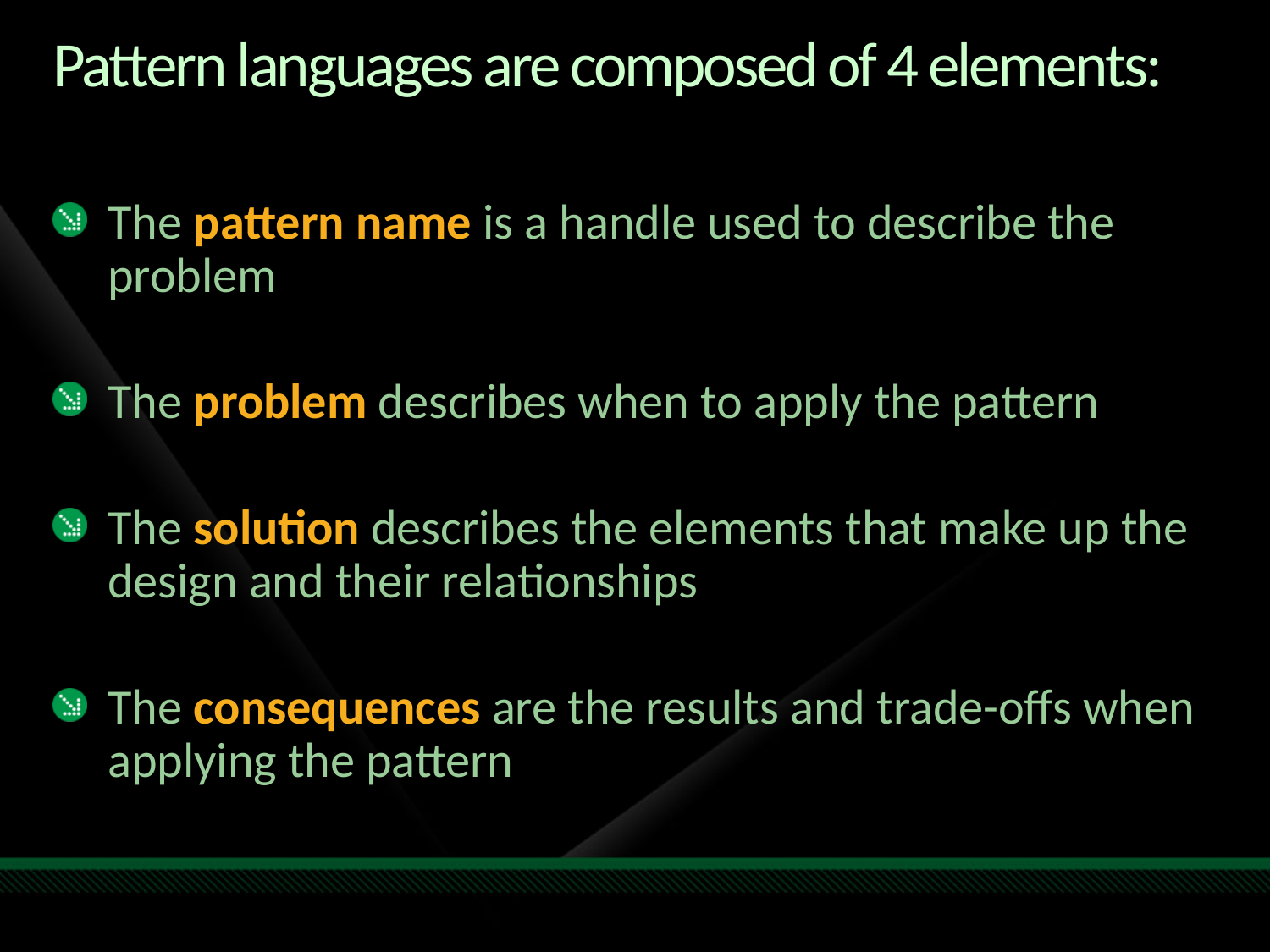

# Pattern languages are composed of 4 elements:
The pattern name is a handle used to describe the problem

The problem describes when to apply the pattern

The solution describes the elements that make up the design and their relationships

The consequences are the results and trade-offs when applying the pattern